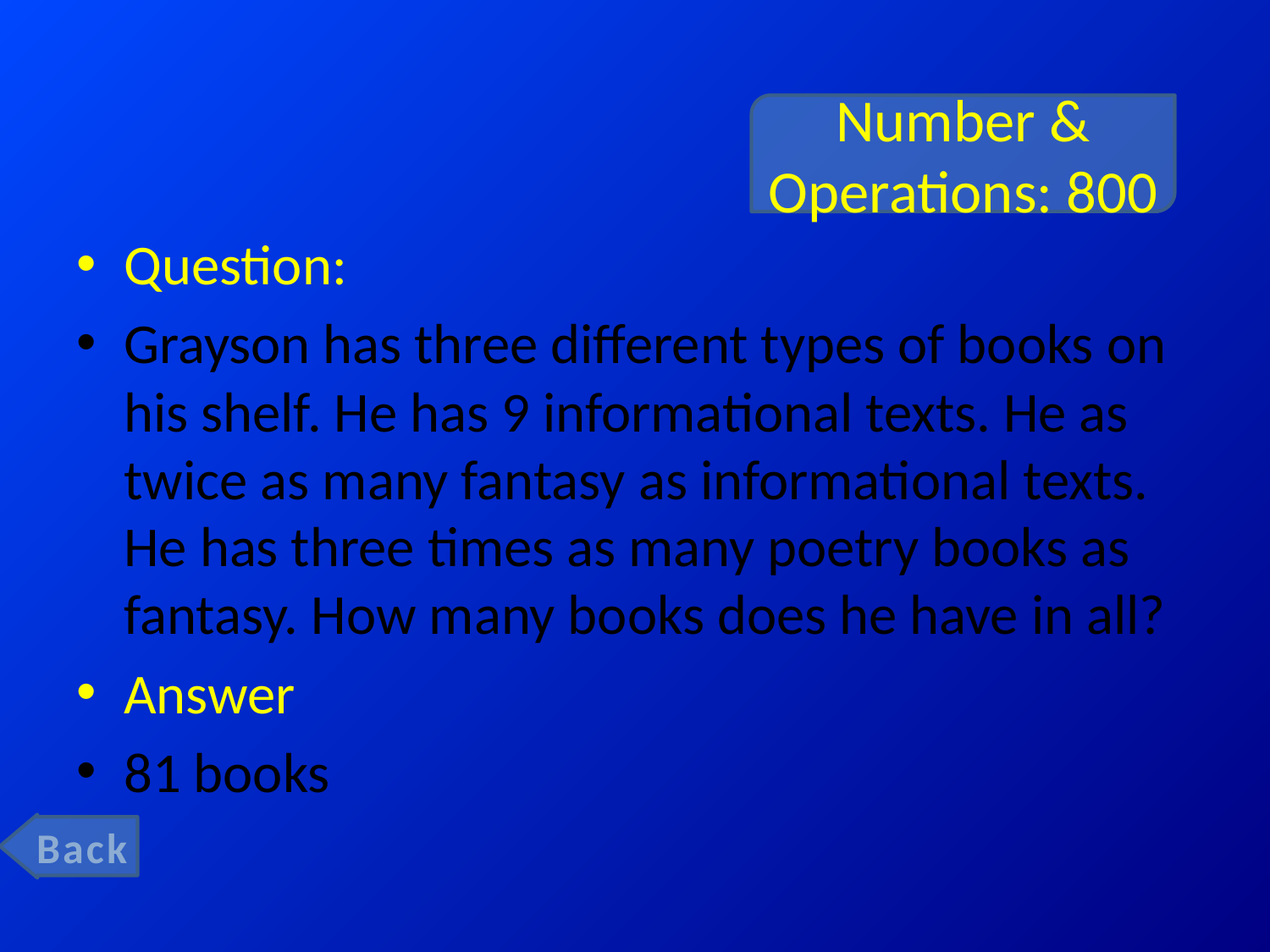

# Number & Operations: 800

Question:
Grayson has three different types of books on his shelf. He has 9 informational texts. He as twice as many fantasy as informational texts. He has three times as many poetry books as fantasy. How many books does he have in all?
Answer
81 books

Back